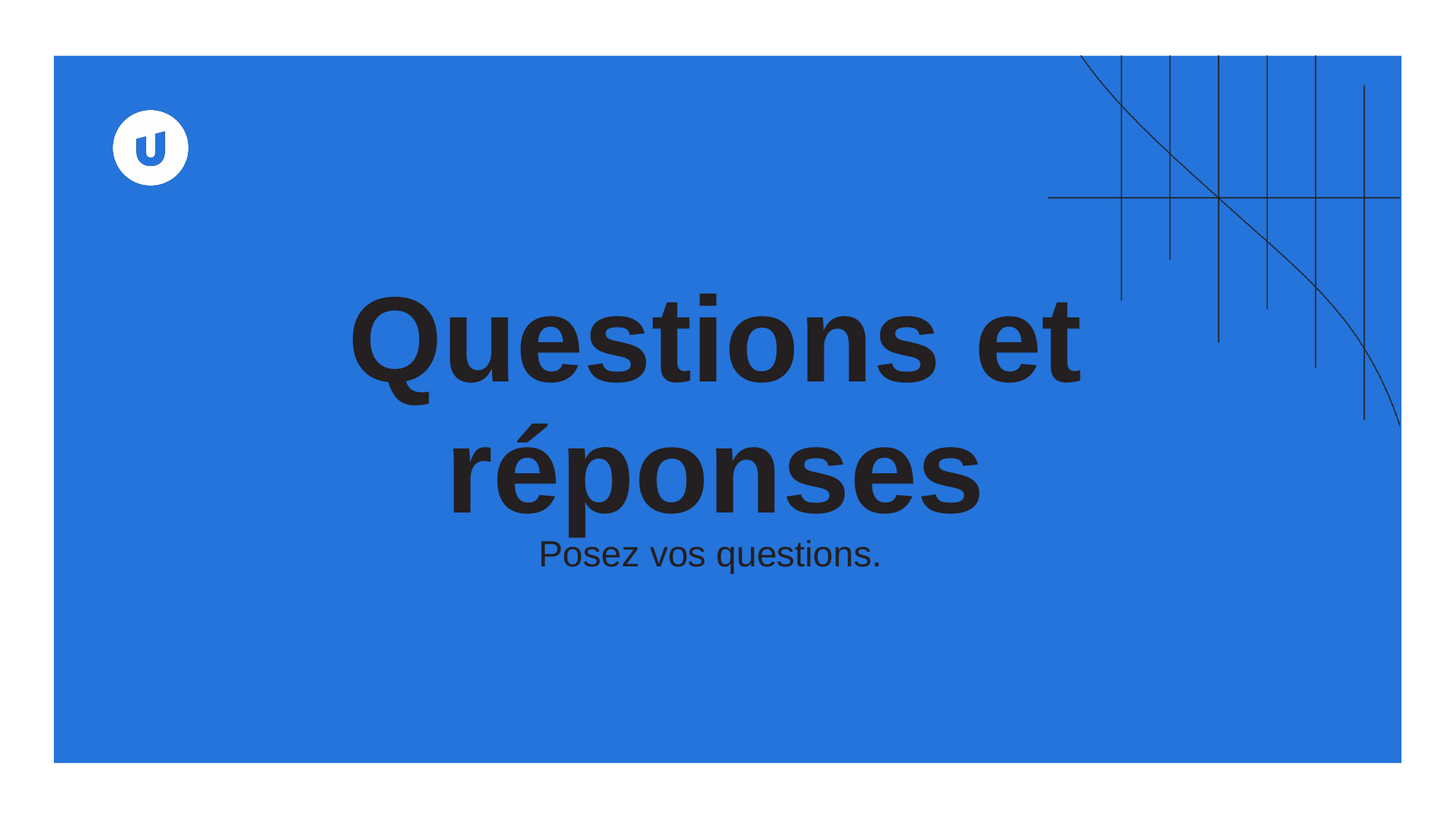

# Questions et réponses
Posez vos questions.